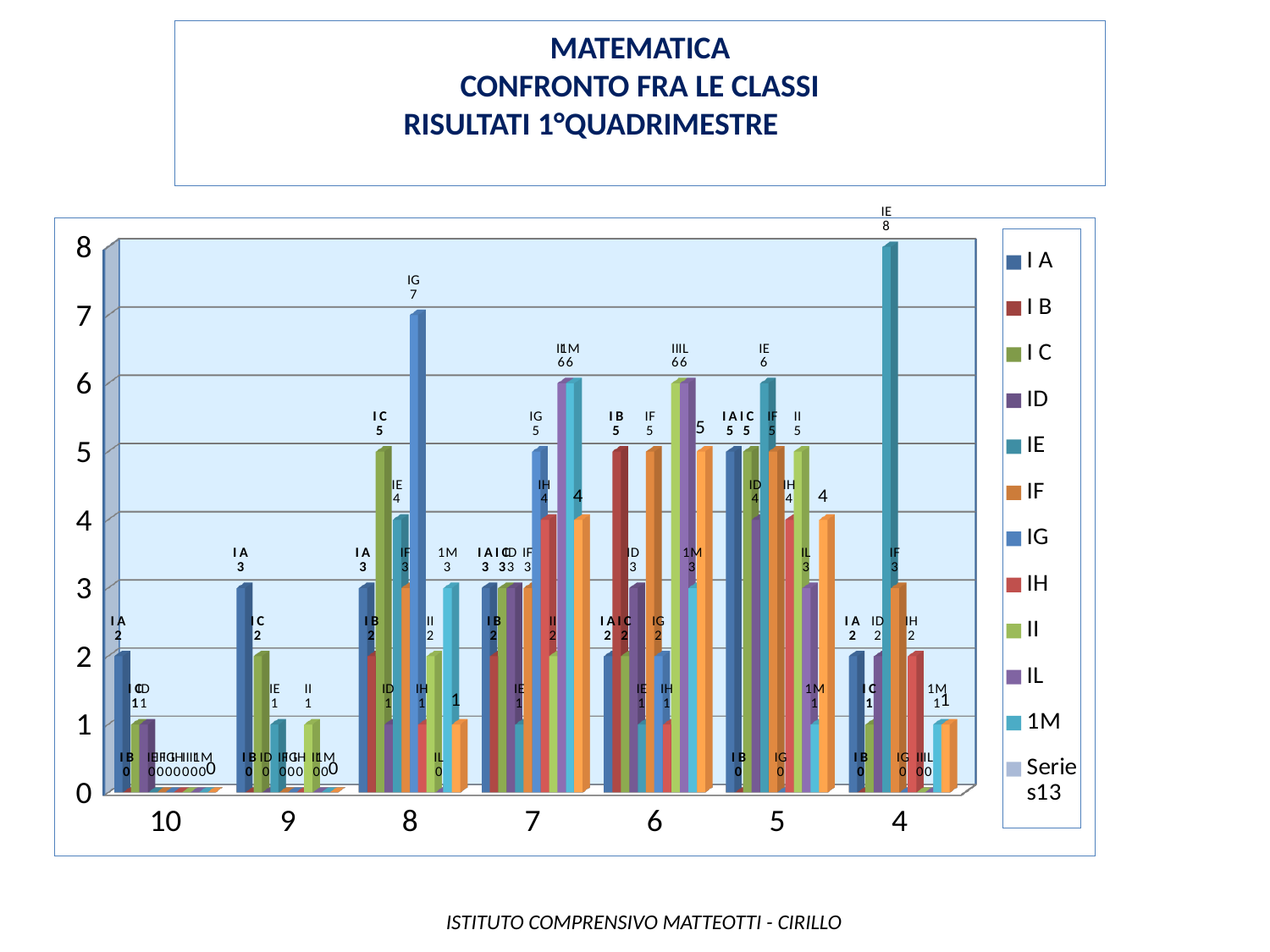

MATEMATICA
Confronto fra le classi
                              Risultati 1°quadrimestre

[unsupported chart]

 ISTITUTO COMPRENSIVO MATTEOTTI - CIRILLO